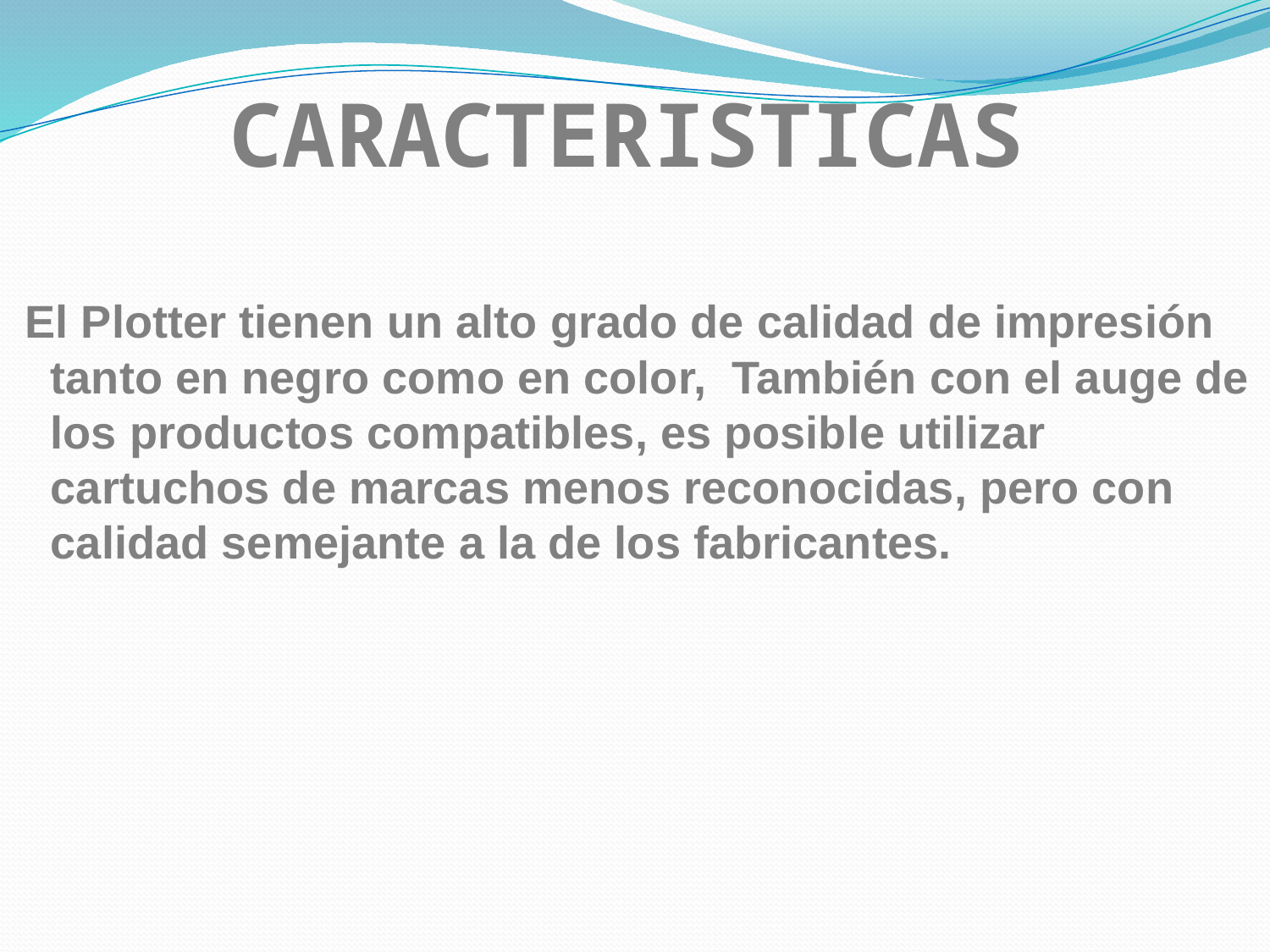

# CARACTERISTICAS

 El Plotter tienen un alto grado de calidad de impresión tanto en negro como en color,  También con el auge de los productos compatibles, es posible utilizar cartuchos de marcas menos reconocidas, pero con calidad semejante a la de los fabricantes.